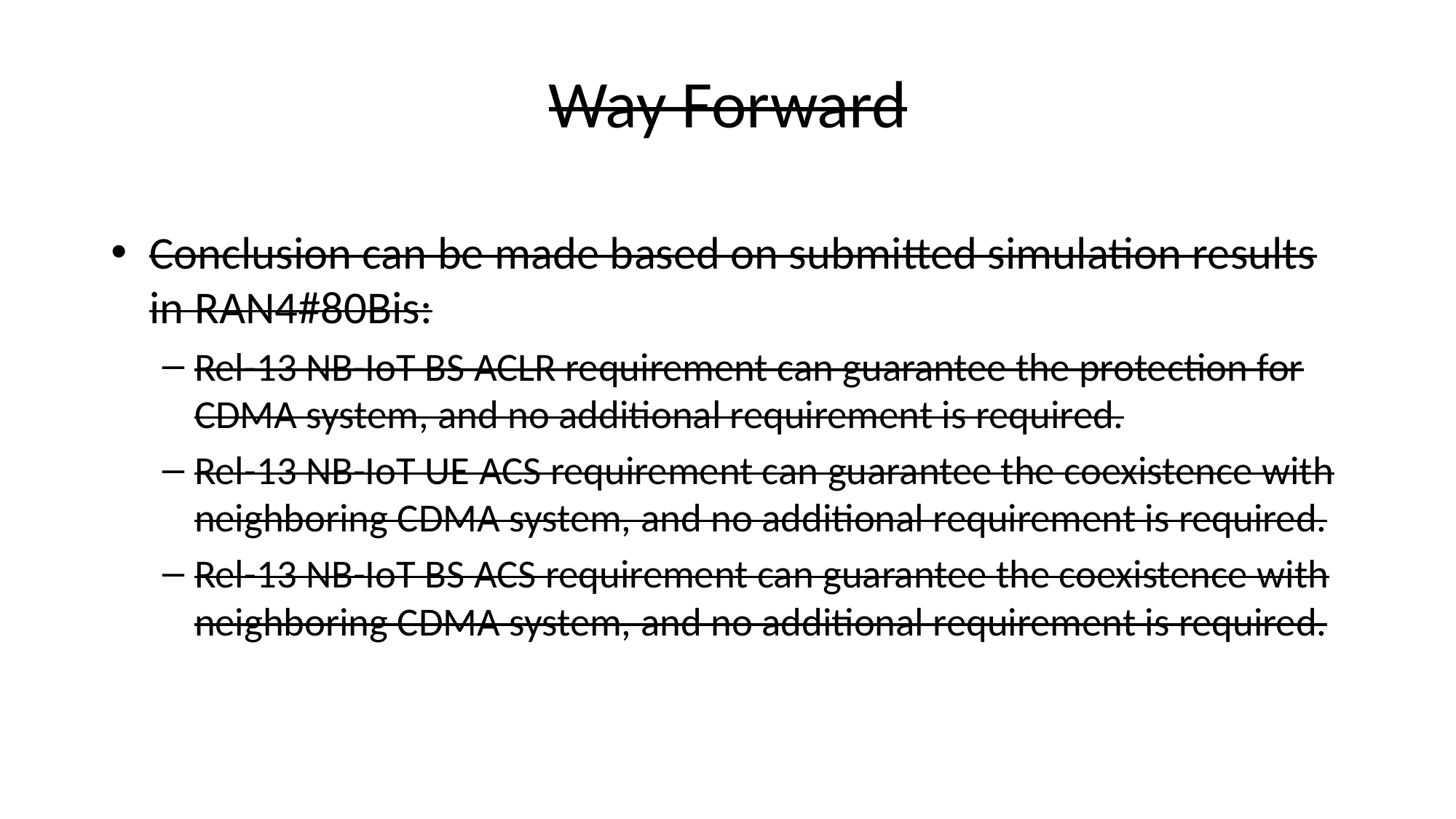

# Way Forward
Conclusion can be made based on submitted simulation results in RAN4#80Bis:
Rel-13 NB-IoT BS ACLR requirement can guarantee the protection for CDMA system, and no additional requirement is required.
Rel-13 NB-IoT UE ACS requirement can guarantee the coexistence with neighboring CDMA system, and no additional requirement is required.
Rel-13 NB-IoT BS ACS requirement can guarantee the coexistence with neighboring CDMA system, and no additional requirement is required.